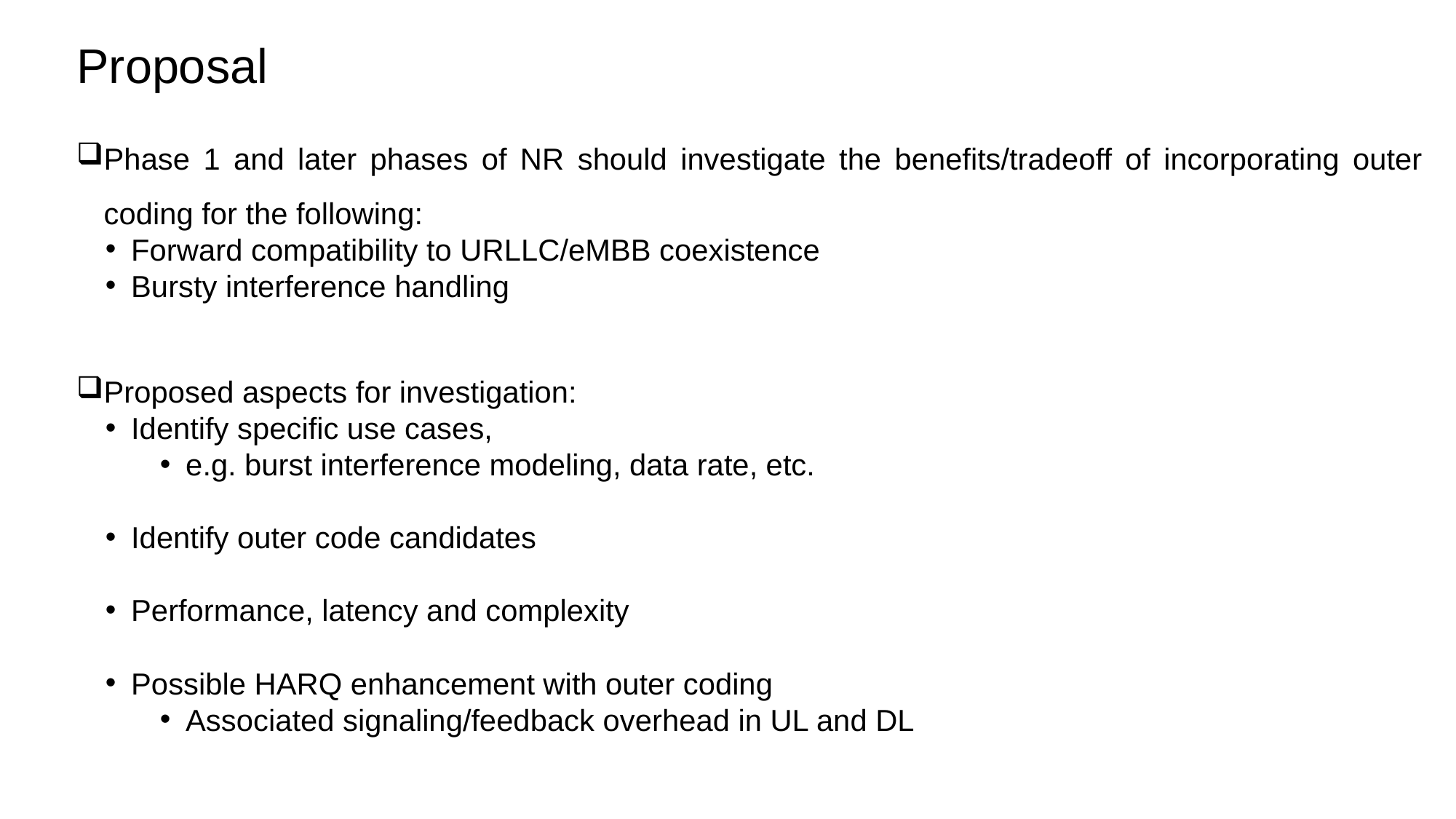

# Proposal
Phase 1 and later phases of NR should investigate the benefits/tradeoff of incorporating outer coding for the following:
Forward compatibility to URLLC/eMBB coexistence
Bursty interference handling

Proposed aspects for investigation:
Identify specific use cases,
e.g. burst interference modeling, data rate, etc.

Identify outer code candidates

Performance, latency and complexity

Possible HARQ enhancement with outer coding
Associated signaling/feedback overhead in UL and DL